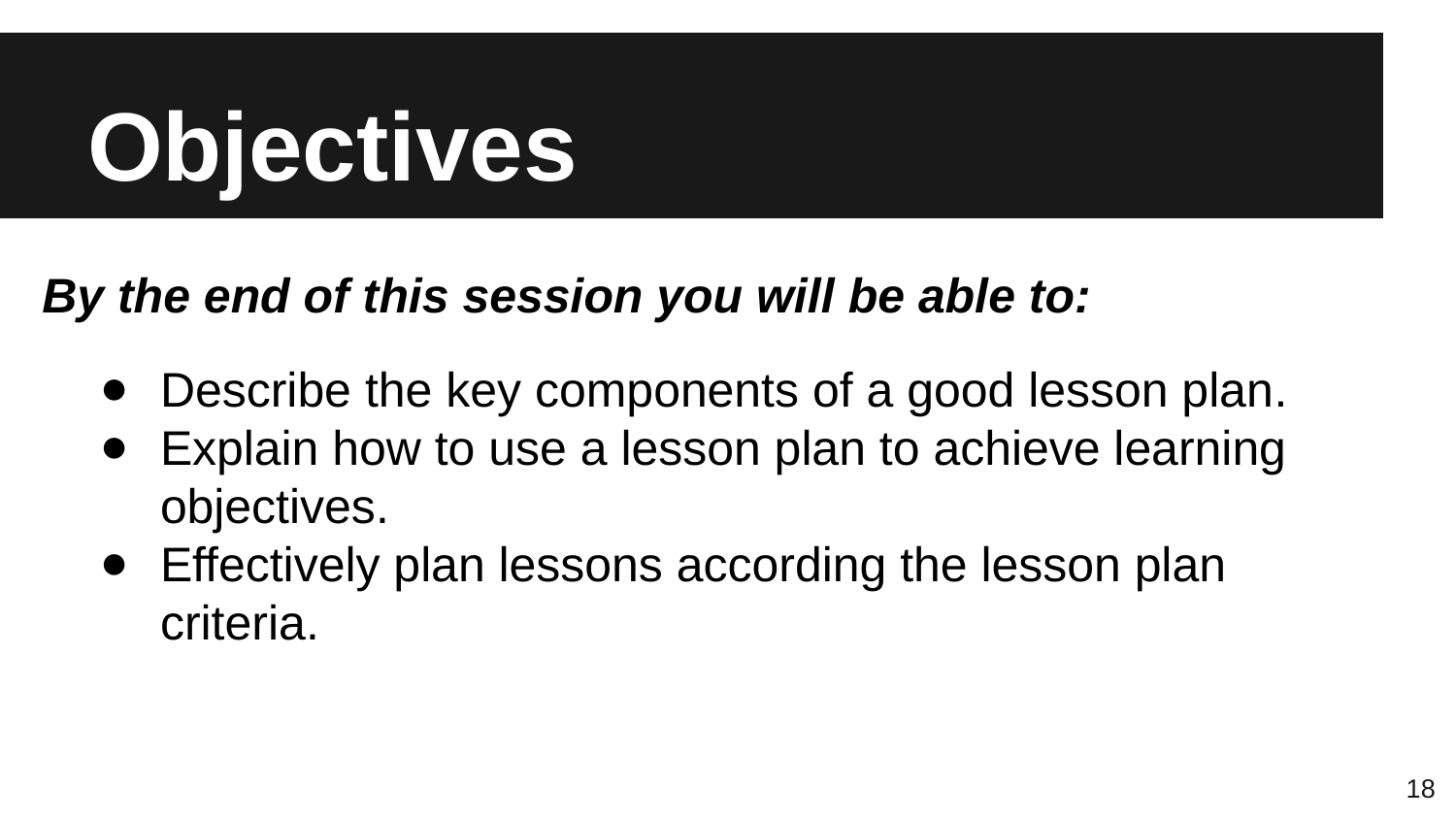

# Objectives
By the end of this session you will be able to:

Describe the key components of a good lesson plan.
Explain how to use a lesson plan to achieve learning objectives.
Effectively plan lessons according the lesson plan criteria.

18